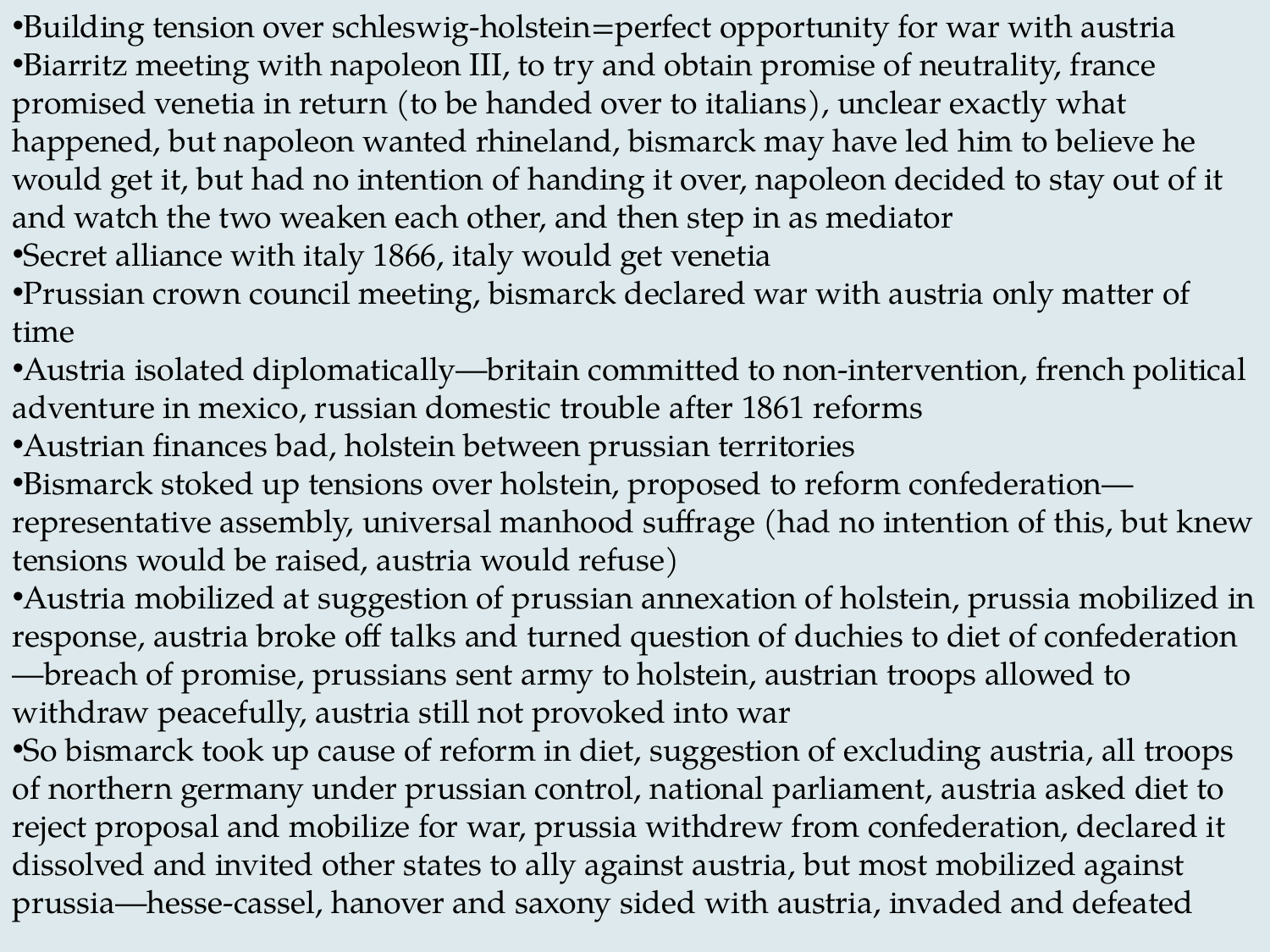

Building tension over schleswig-holstein=perfect opportunity for war with austria
Biarritz meeting with napoleon III, to try and obtain promise of neutrality, france promised venetia in return (to be handed over to italians), unclear exactly what happened, but napoleon wanted rhineland, bismarck may have led him to believe he would get it, but had no intention of handing it over, napoleon decided to stay out of it and watch the two weaken each other, and then step in as mediator
Secret alliance with italy 1866, italy would get venetia
Prussian crown council meeting, bismarck declared war with austria only matter of time
Austria isolated diplomatically—britain committed to non-intervention, french political adventure in mexico, russian domestic trouble after 1861 reforms
Austrian finances bad, holstein between prussian territories
Bismarck stoked up tensions over holstein, proposed to reform confederation—representative assembly, universal manhood suffrage (had no intention of this, but knew tensions would be raised, austria would refuse)
Austria mobilized at suggestion of prussian annexation of holstein, prussia mobilized in response, austria broke off talks and turned question of duchies to diet of confederation—breach of promise, prussians sent army to holstein, austrian troops allowed to withdraw peacefully, austria still not provoked into war
So bismarck took up cause of reform in diet, suggestion of excluding austria, all troops of northern germany under prussian control, national parliament, austria asked diet to reject proposal and mobilize for war, prussia withdrew from confederation, declared it dissolved and invited other states to ally against austria, but most mobilized against prussia—hesse-cassel, hanover and saxony sided with austria, invaded and defeated